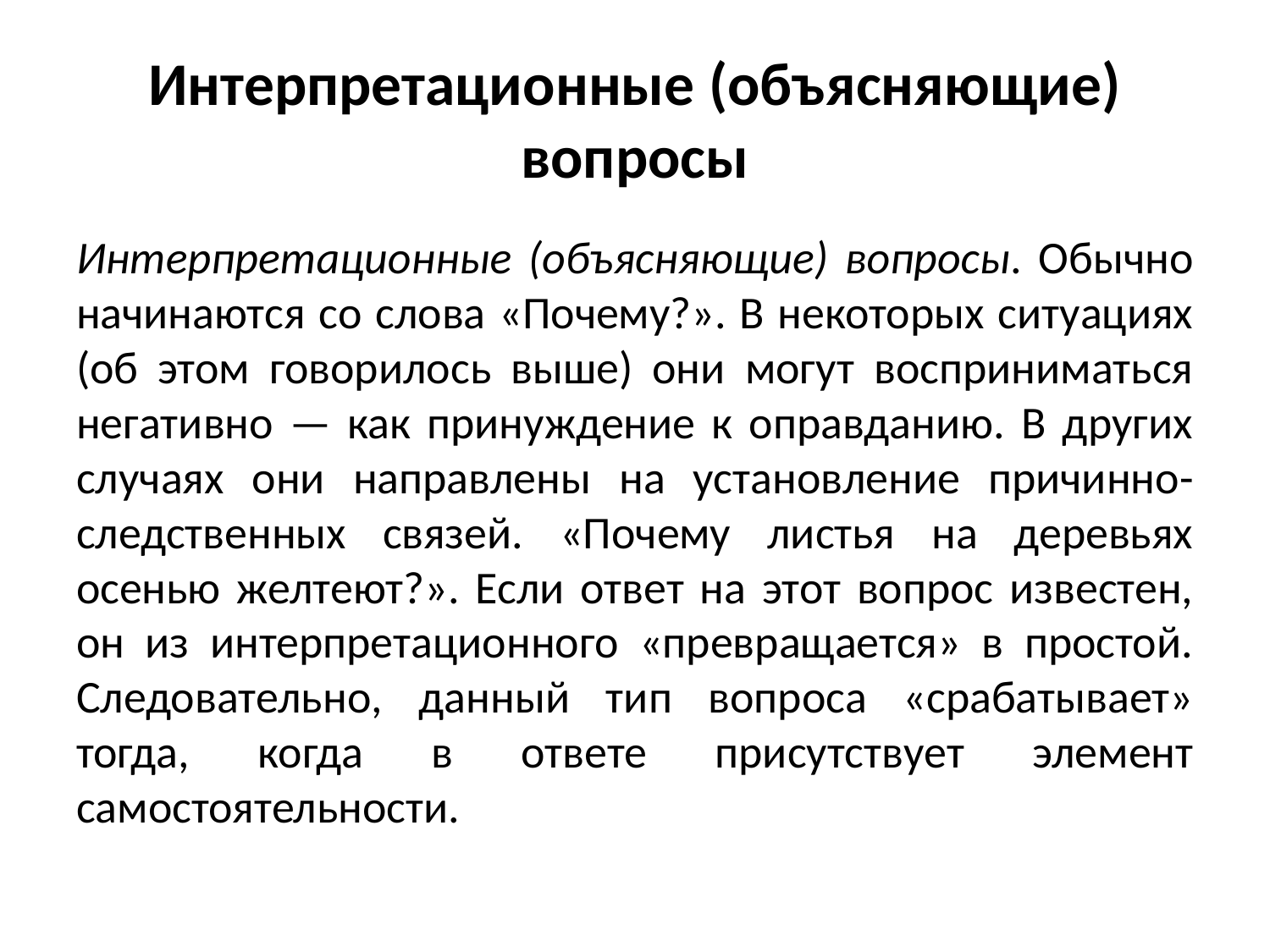

# Интерпретационные (объясняющие) вопросы
Интерпретационные (объясняющие) вопросы. Обычно начинаются со слова «Почему?». В некоторых ситуациях (об этом говорилось выше) они могут восприниматься негативно — как принуждение к оправданию. В других случаях они направлены на установление причинно-следственных связей. «Почему листья на деревьях осенью желтеют?». Если ответ на этот вопрос известен, он из интерпретационного «превращается» в простой. Следовательно, данный тип вопроса «срабатывает» тогда, когда в ответе присутствует элемент самостоятельности.